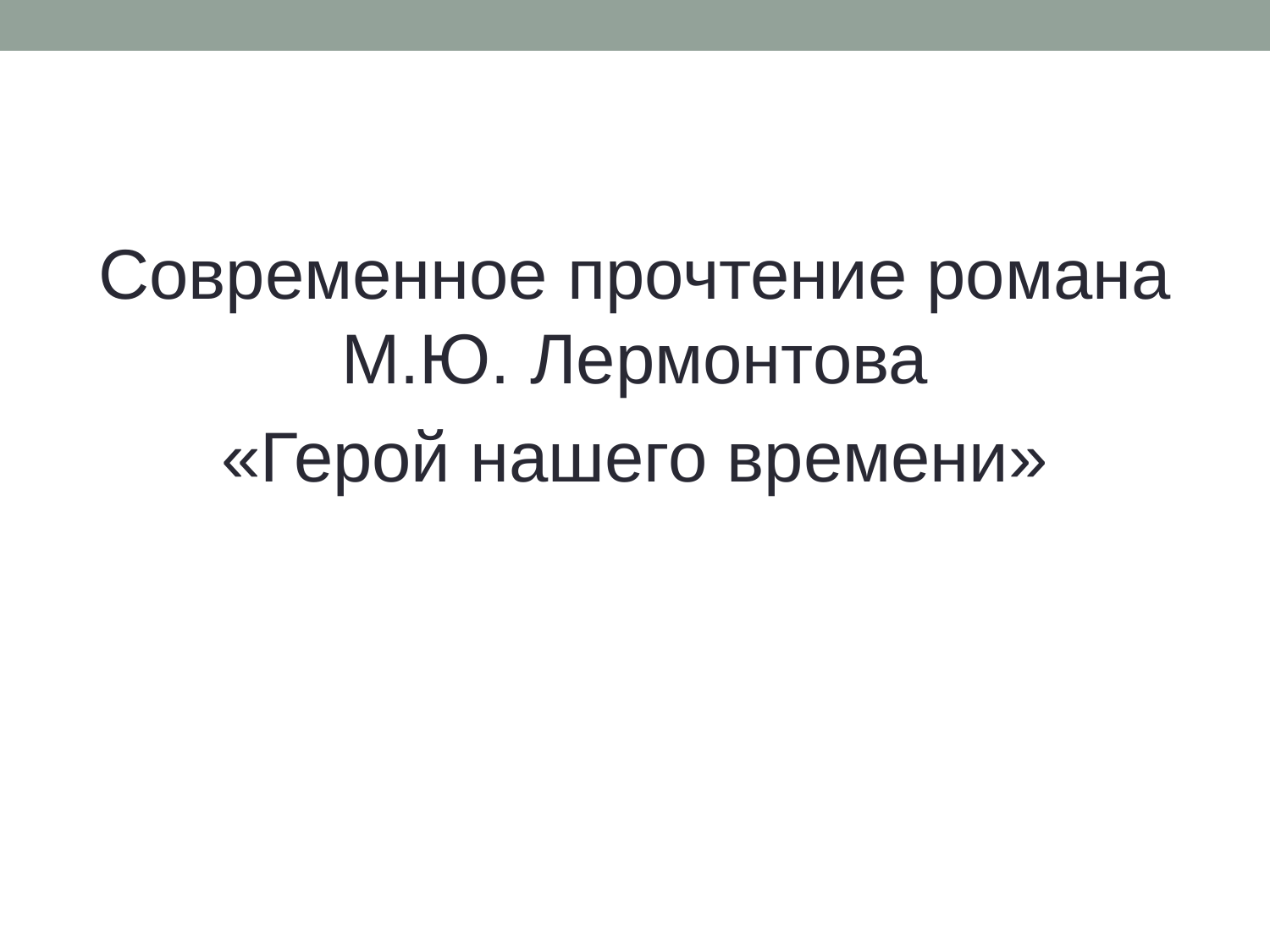

Современное прочтение романа М.Ю. Лермонтова
«Герой нашего времени»